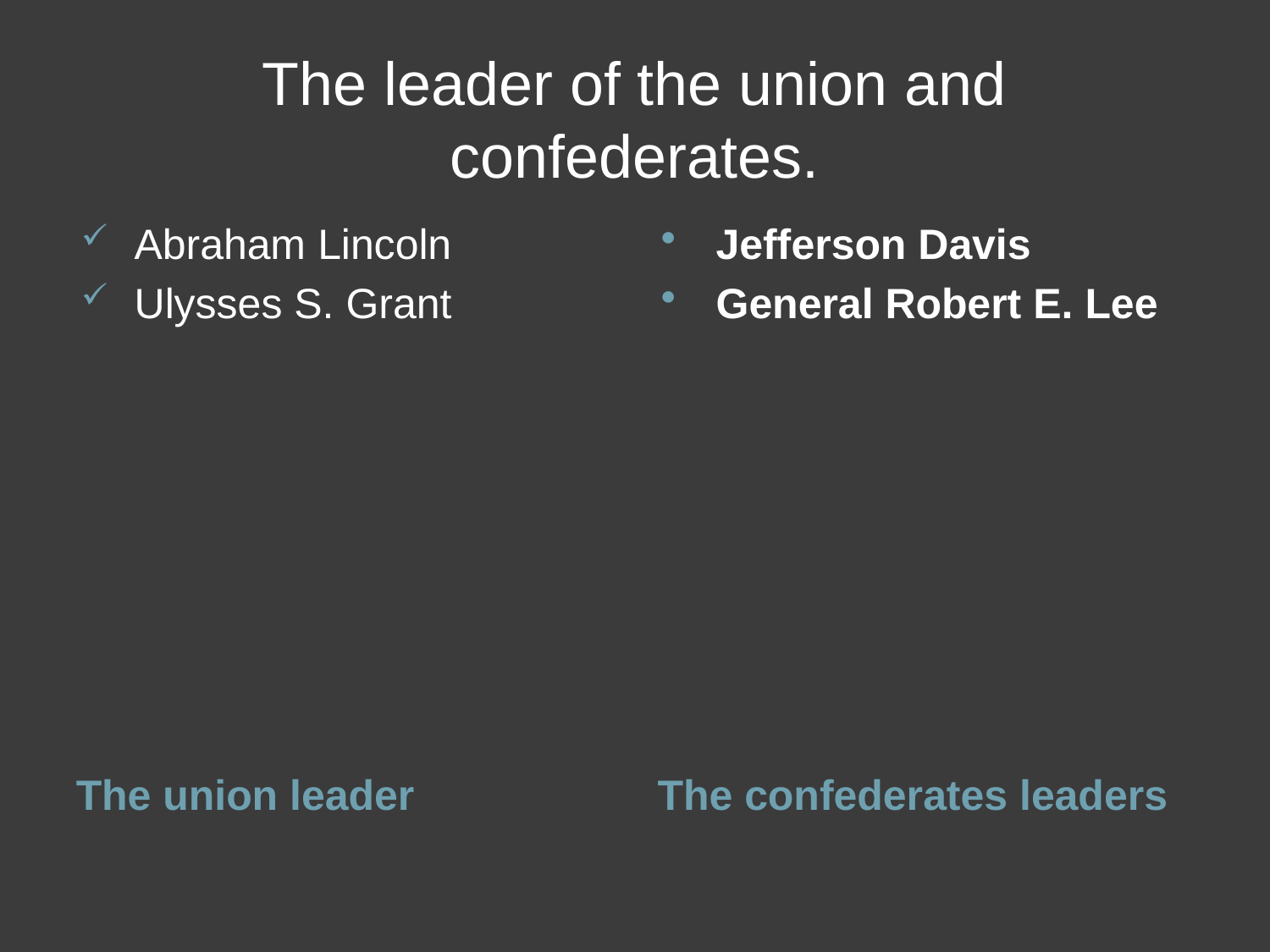

# The leader of the union and confederates.
Abraham Lincoln
Ulysses S. Grant
Jefferson Davis
General Robert E. Lee
The union leader
The confederates leaders